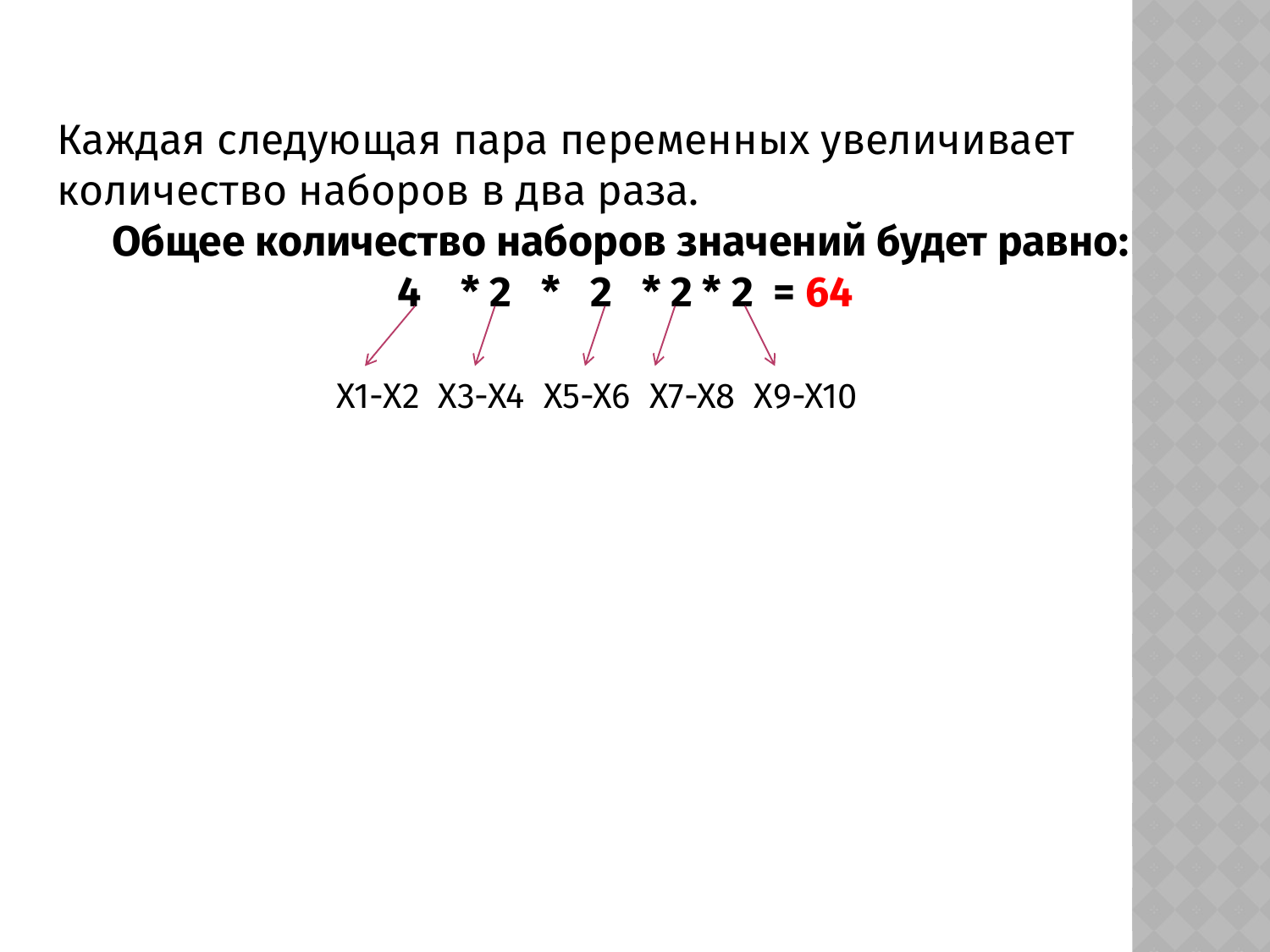

Каждая следующая пара переменных увеличивает количество наборов в два раза.
Общее количество наборов значений будет равно:
* 2   *   2   * 2 * 2  = 64

		   Х1-Х2  Х3-Х4  Х5-Х6  Х7-Х8  Х9-Х10